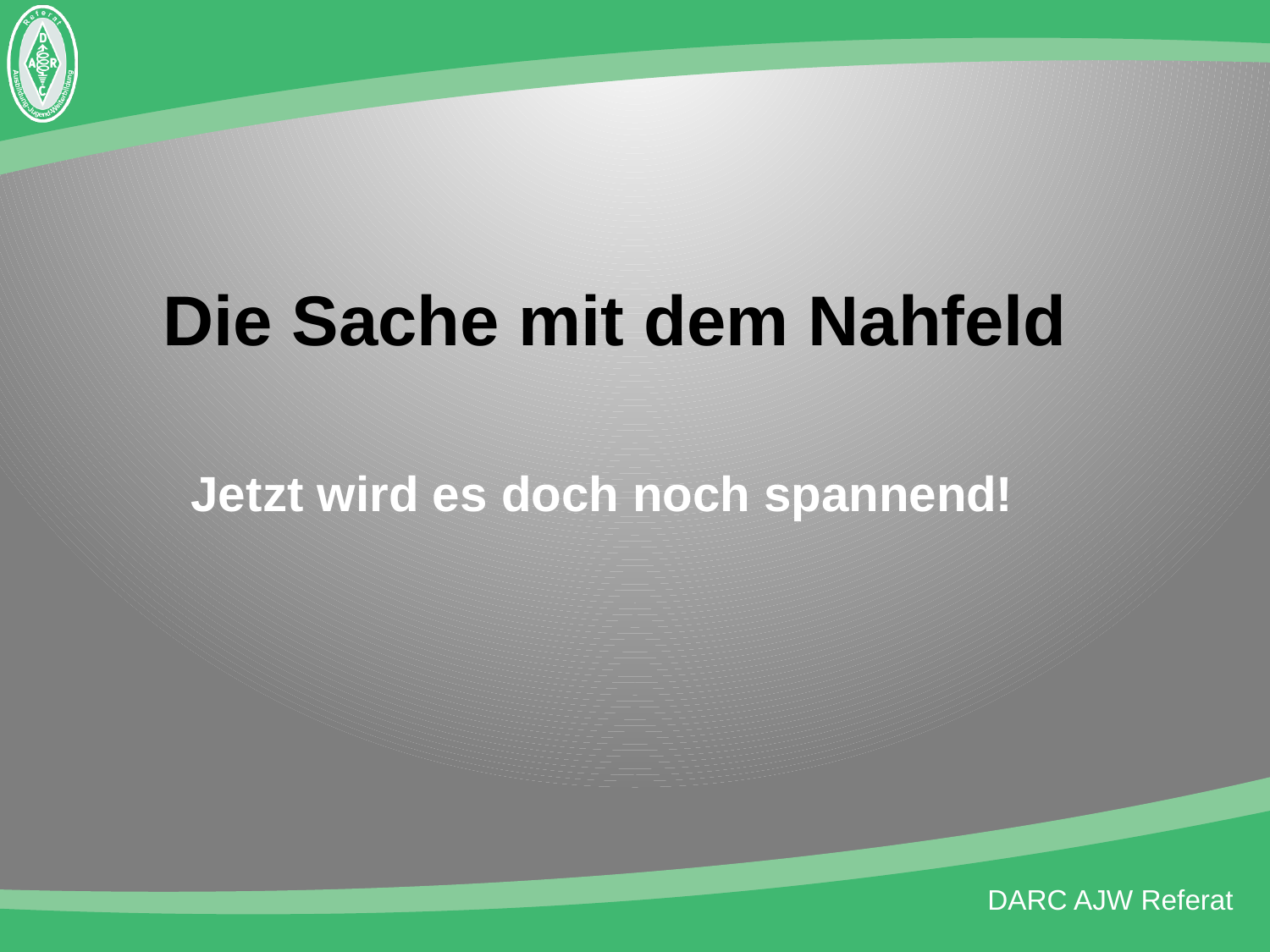

# Die Sache mit dem Nahfeld
Jetzt wird es doch noch spannend!